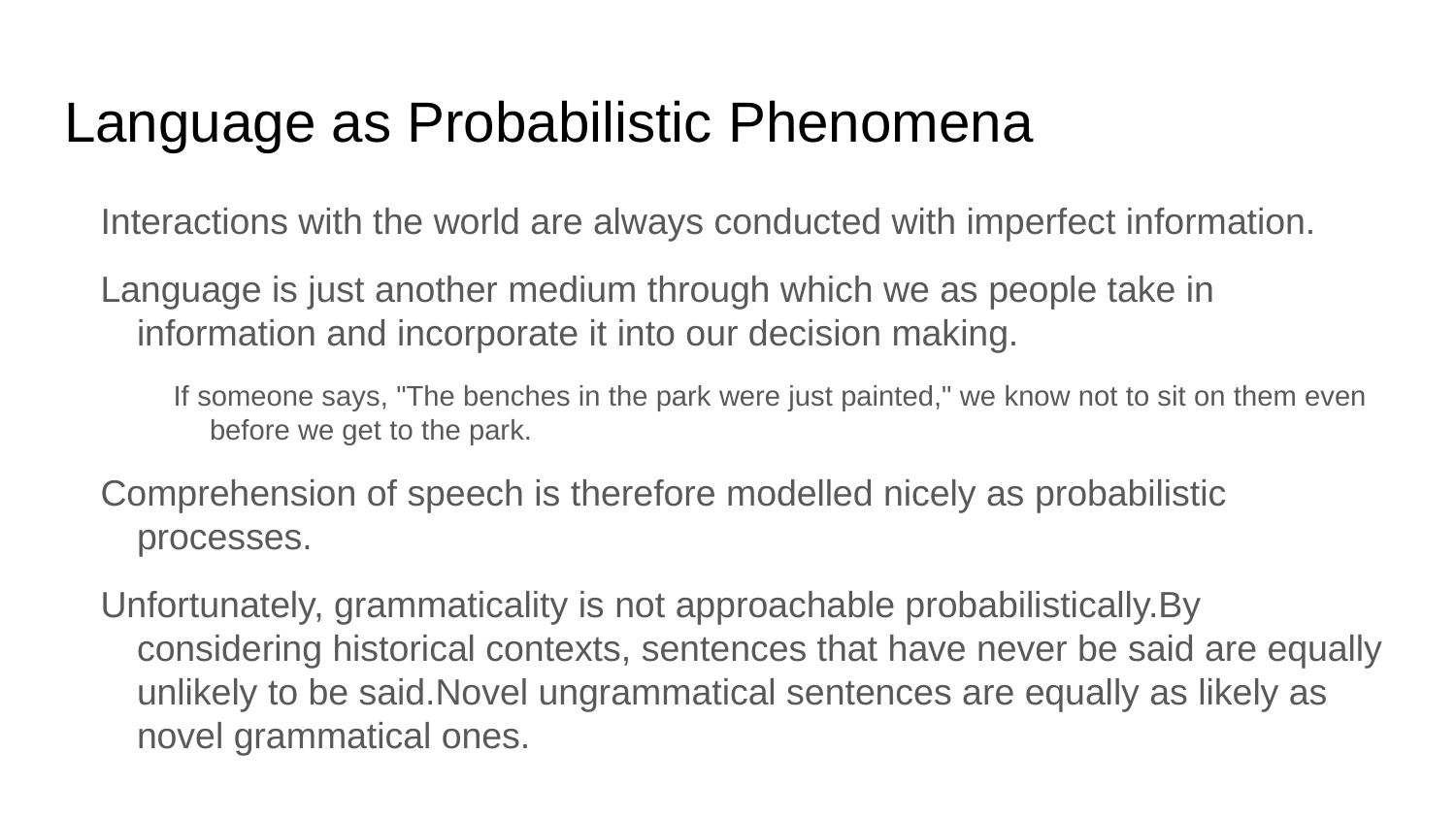

# Language as Probabilistic Phenomena
Interactions with the world are always conducted with imperfect information.
Language is just another medium through which we as people take in information and incorporate it into our decision making.
If someone says, "The benches in the park were just painted," we know not to sit on them even before we get to the park.
Comprehension of speech is therefore modelled nicely as probabilistic processes.
Unfortunately, grammaticality is not approachable probabilistically.By considering historical contexts, sentences that have never be said are equally unlikely to be said.Novel ungrammatical sentences are equally as likely as novel grammatical ones.